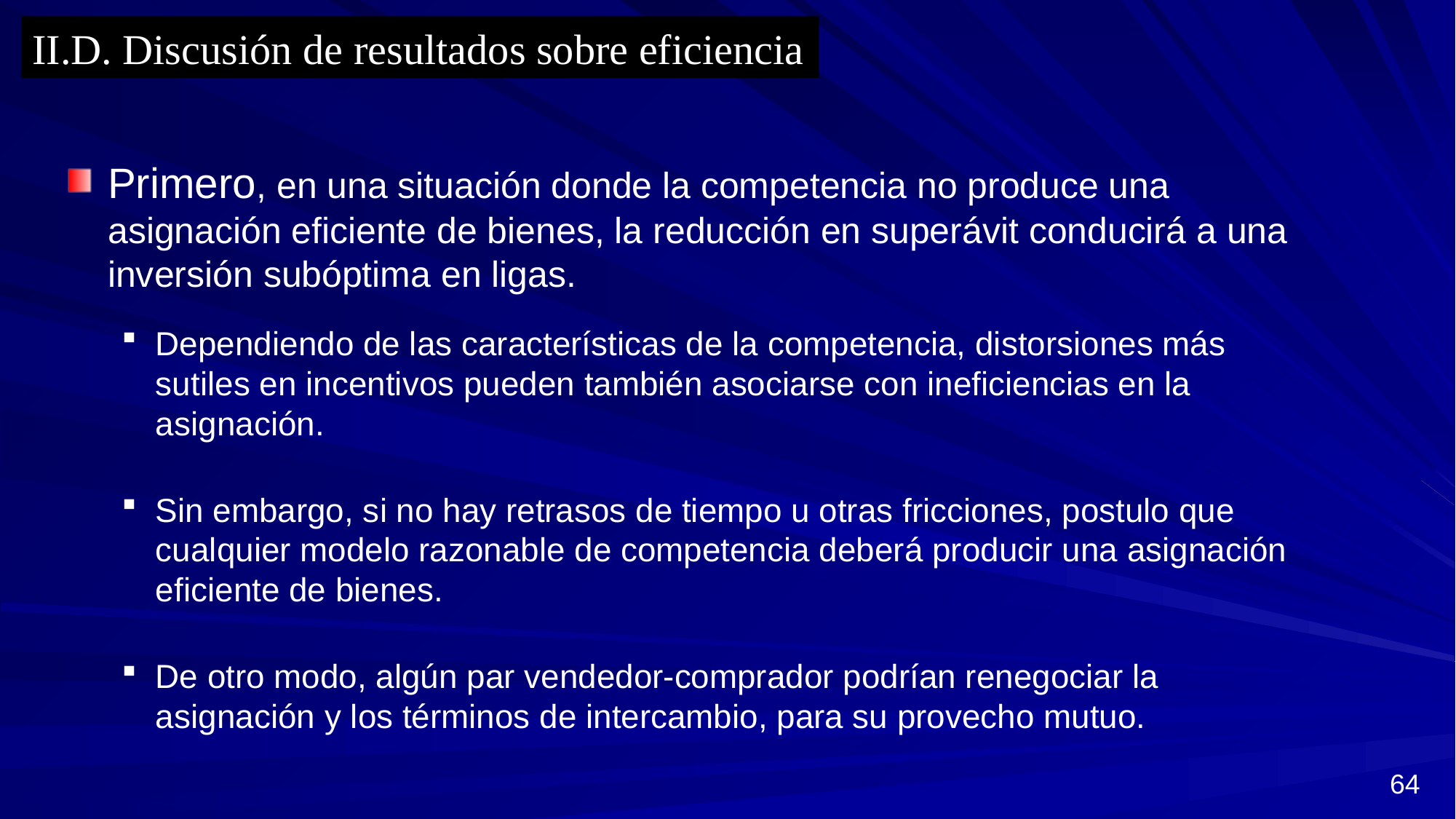

II.D. Discusión de resultados sobre eficiencia
Primero, en una situación donde la competencia no produce una asignación eficiente de bienes, la reducción en superávit conducirá a una inversión subóptima en ligas.

Dependiendo de las características de la competencia, distorsiones más sutiles en incentivos pueden también asociarse con ineficiencias en la asignación.

Sin embargo, si no hay retrasos de tiempo u otras fricciones, postulo que cualquier modelo razonable de competencia deberá producir una asignación eficiente de bienes.

De otro modo, algún par vendedor-comprador podrían renegociar la asignación y los términos de intercambio, para su provecho mutuo.
64
s1
s2
s3